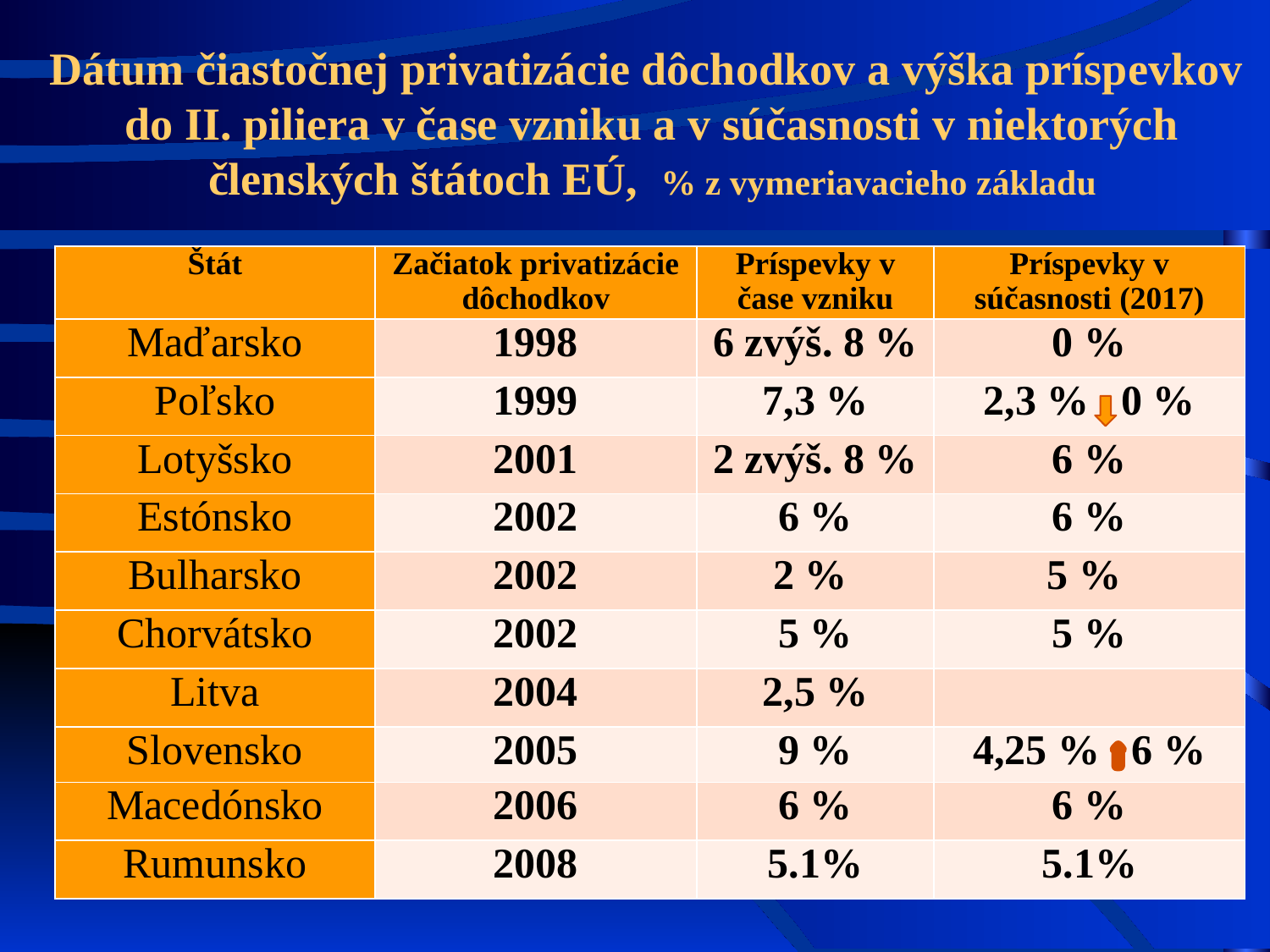

Dátum čiastočnej privatizácie dôchodkov a výška príspevkov
do II. piliera v čase vzniku a v súčasnosti v niektorých členských štátoch EÚ,  % z vymeriavacieho základu

| Štát | Začiatok privatizácie dôchodkov | Príspevky v čase vzniku | Príspevky v súčasnosti (2017) |
| --- | --- | --- | --- |
| Maďarsko | 1998 | 6 zvýš. 8 % | 0 % |
| Poľsko | 1999 | 7,3 % | 2,3 % 0 % |
| Lotyšsko | 2001 | 2 zvýš. 8 % | 6 % |
| Estónsko | 2002 | 6 % | 6 % |
| Bulharsko | 2002 | 2 % | 5 % |
| Chorvátsko | 2002 | 5 % | 5 % |
| Litva | 2004 | 2,5 % |  |
| Slovensko | 2005 | 9 % | 4,25 % 6 % |
| Macedónsko | 2006 | 6 % | 6 % |
| Rumunsko | 2008 | 5.1% | 5.1% |